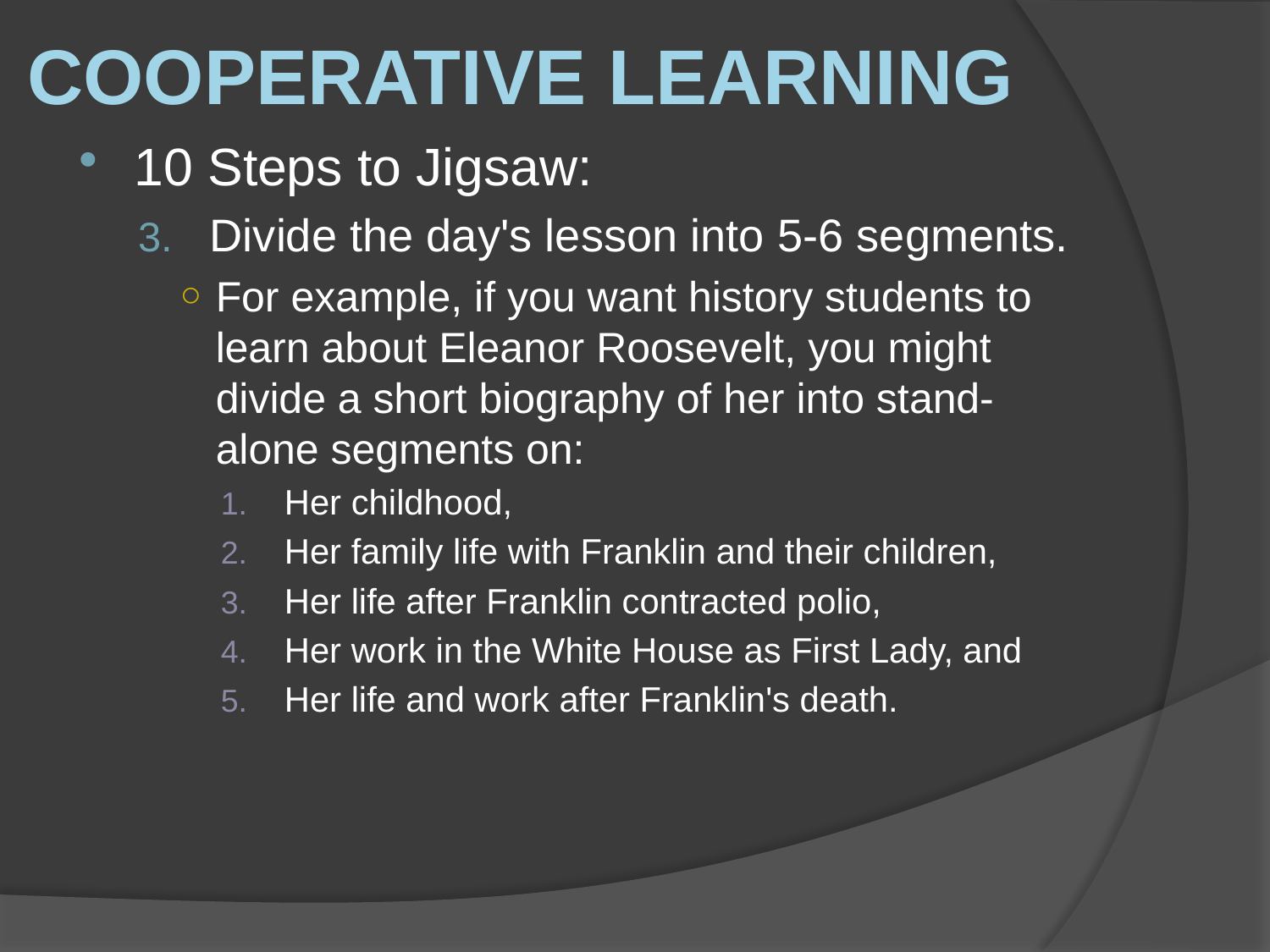

# Cooperative Learning
10 Steps to Jigsaw:
Divide the day's lesson into 5-6 segments.
For example, if you want history students to learn about Eleanor Roosevelt, you might divide a short biography of her into stand-alone segments on:
Her childhood,
Her family life with Franklin and their children,
Her life after Franklin contracted polio,
Her work in the White House as First Lady, and
Her life and work after Franklin's death.